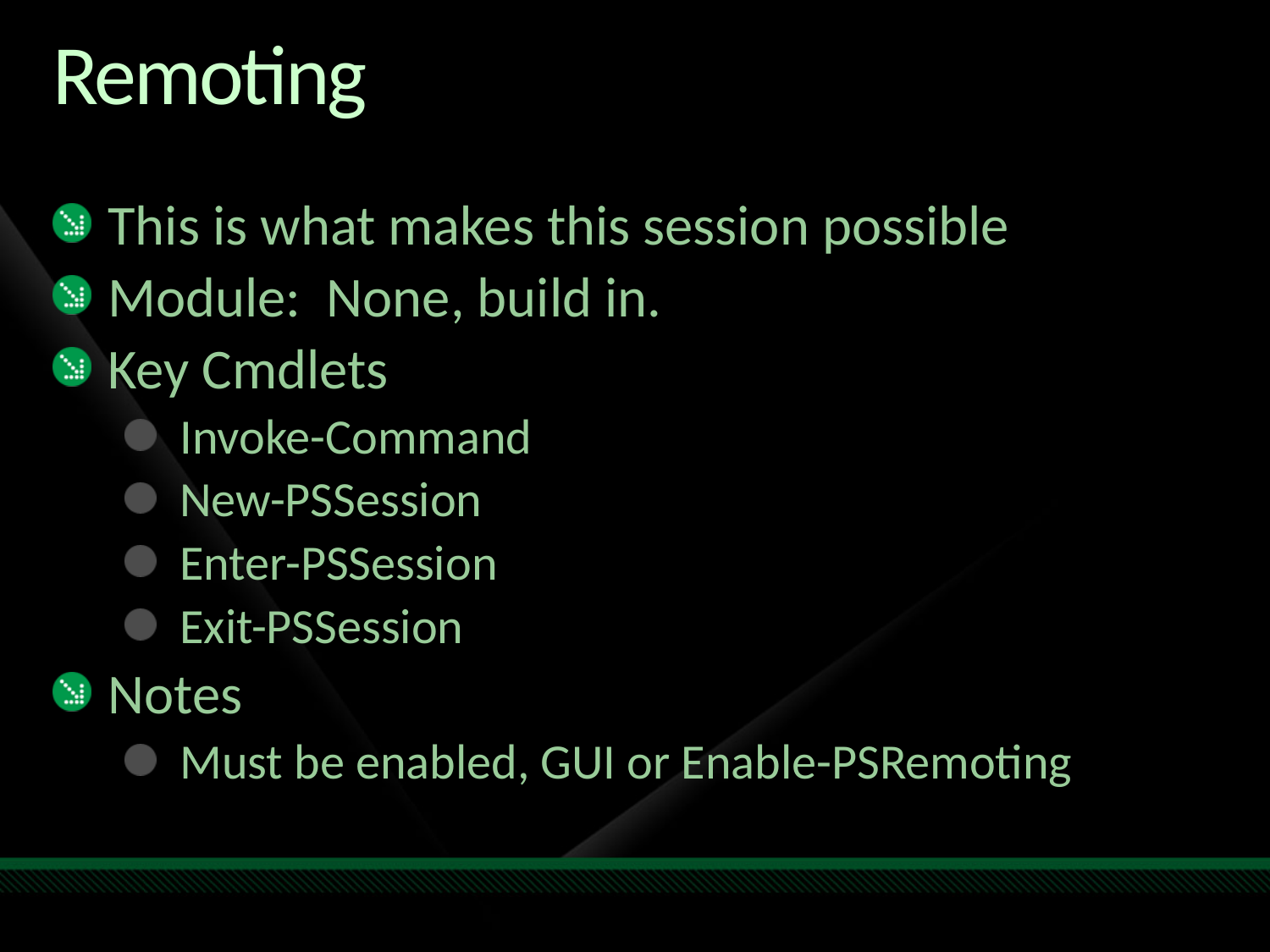

# Remoting
This is what makes this session possible
Module:  None, build in.
Key Cmdlets
Invoke-Command
New-PSSession
Enter-PSSession
Exit-PSSession
Notes
Must be enabled, GUI or Enable-PSRemoting